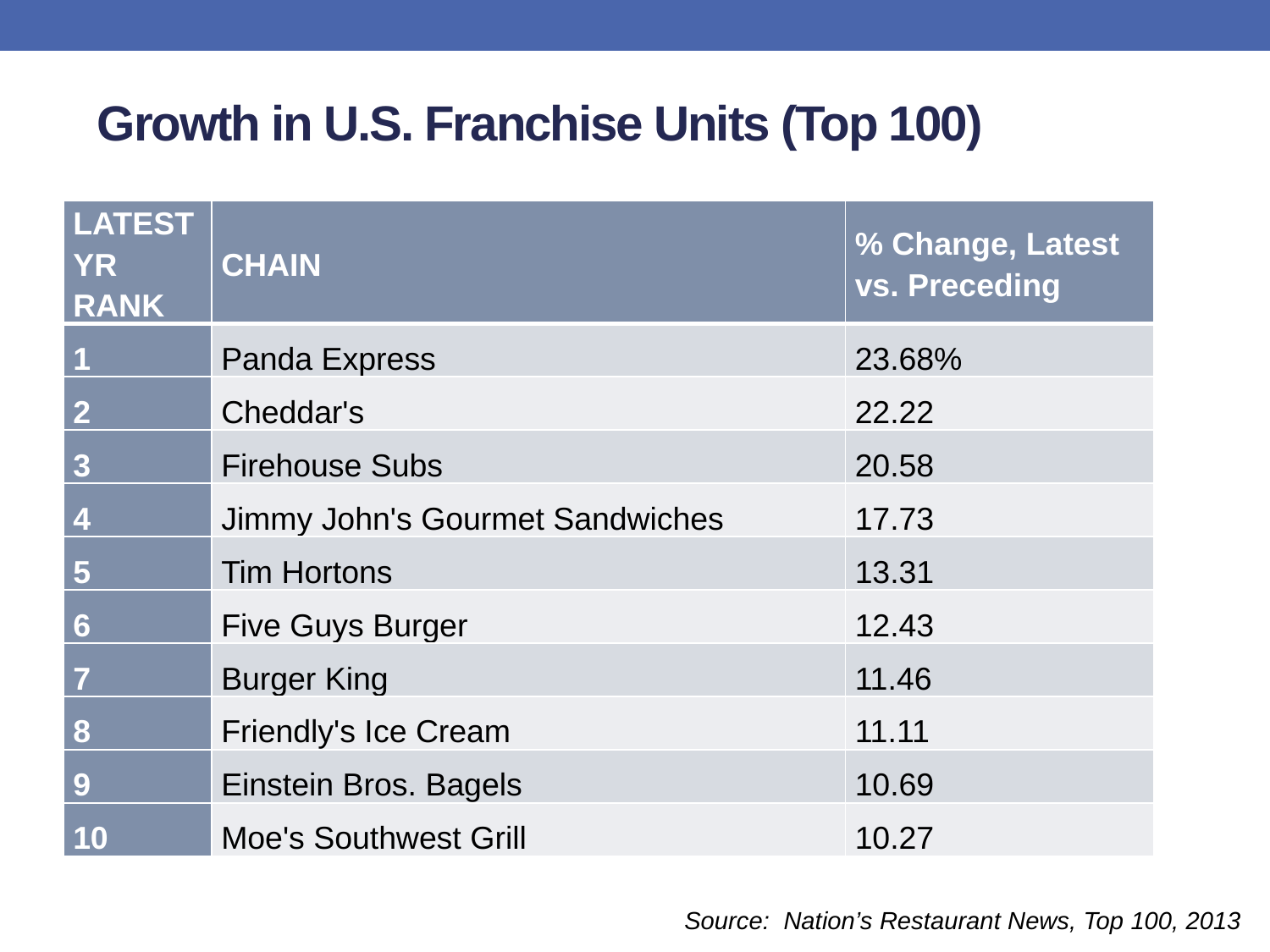

Growth in U.S. Franchise Units (Top 100)

| LATEST YR RANK | CHAIN | % Change, Latest vs. Preceding |
| --- | --- | --- |
| 1 | Panda Express | 23.68% |
| 2 | Cheddar's | 22.22 |
| 3 | Firehouse Subs | 20.58 |
| 4 | Jimmy John's Gourmet Sandwiches | 17.73 |
| 5 | Tim Hortons | 13.31 |
| 6 | Five Guys Burger | 12.43 |
| 7 | Burger King | 11.46 |
| 8 | Friendly's Ice Cream | 11.11 |
| 9 | Einstein Bros. Bagels | 10.69 |
| 10 | Moe's Southwest Grill | 10.27 |
Source:  Nation’s Restaurant News, Top 100, 2013